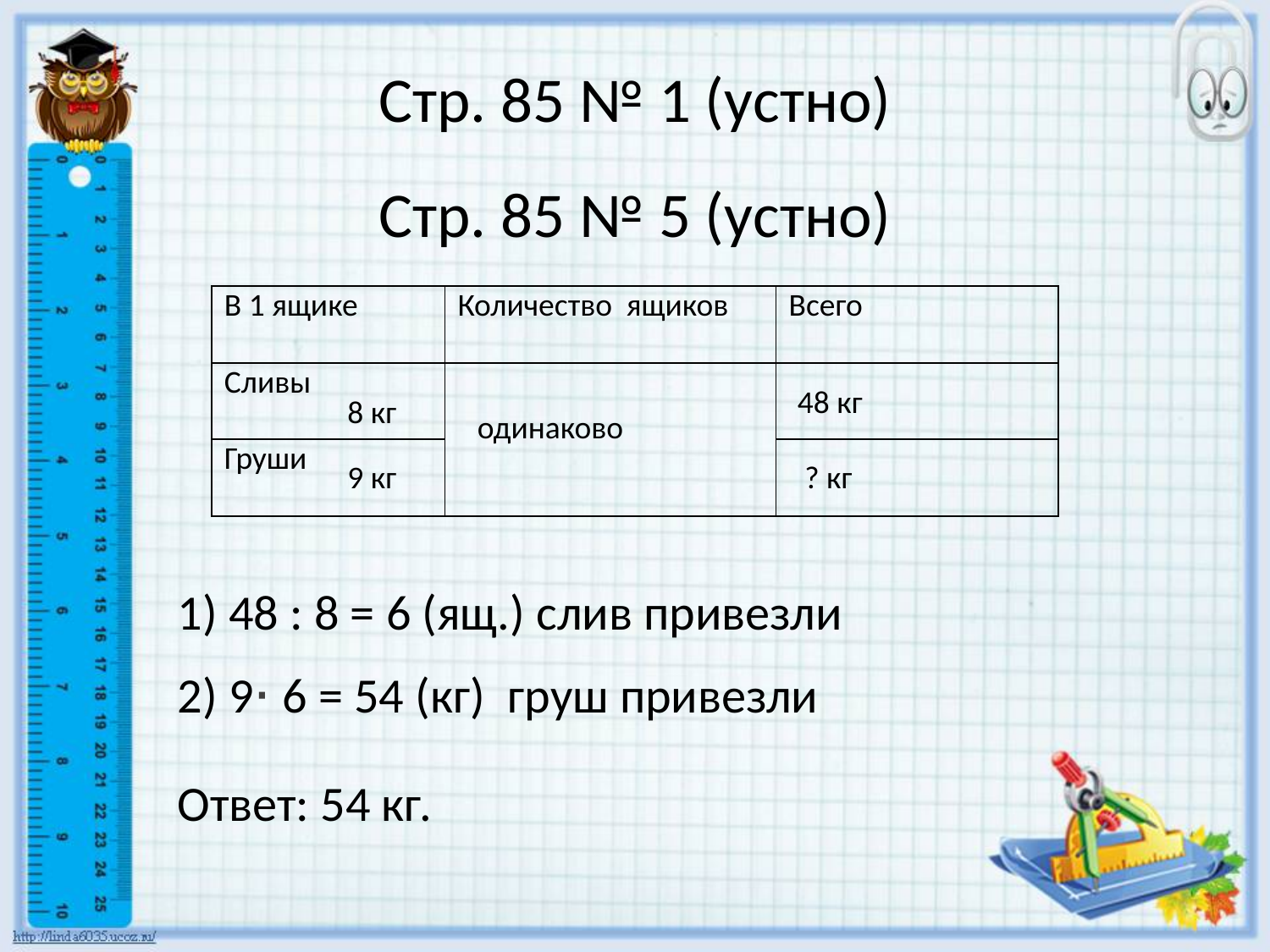

# Стр. 85 № 1 (устно)
Стр. 85 № 5 (устно)
| В 1 ящике | Количество ящиков | Всего |
| --- | --- | --- |
| Сливы |  |  |
| Груши |  |  |
48 кг
8 кг
одинаково
9 кг
 ? кг
1) 48 : 8 = 6 (ящ.) слив привезли
2) 9∙ 6 = 54 (кг)  груш привезли
Ответ: 54 кг.